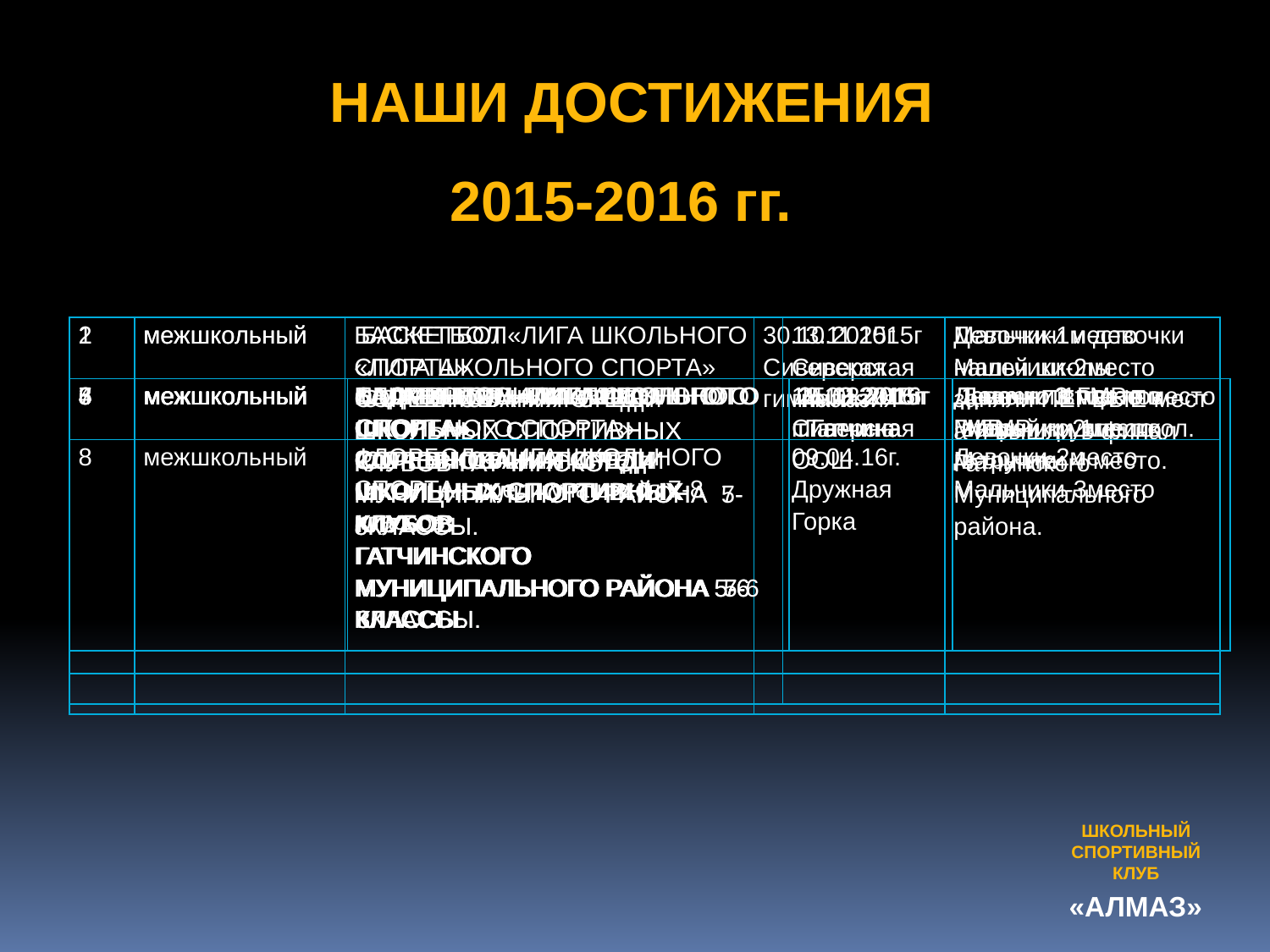

НАШИ ДОСТИЖЕНИЯ
2015-2016 гг.
| 1 | межшкольный | БАСКЕТБОЛ «ЛИГА ШКОЛЬНОГО СПОРТА»  СОРЕВНОВАНИЯ СРЕДИ ШКОЛЬНЫХ СПОРТИВНЫХ КЛУБОВ ГАТЧИНСКОГО МУНИЦИПАЛЬНОГО РАЙОНА  7-8КЛАССЫ. | 30.10.2015г Сиверская гимназия | Девочки-1место Мальчики-2место |
| --- | --- | --- | --- | --- |
| 2 | межшкольный | БАСКЕТБОЛ «ЛИГА ШКОЛЬНОГО СПОРТА»   СОРЕВНОВАНИЯ СРЕДИ ШКОЛЬНЫХ СПОРТИВНЫХ КЛУБОВ ГАТЧИНСКОГО МУНИЦИПАЛЬНОГО РАЙОНА  5-6КЛАССЫ. | 13.11.2015г Сиверская гимназия | Мальчики и девочки нашей школы заняли ПЕРВЫЕ места и вышли в финал  Гатчинского Муниципального района. |
| --- | --- | --- | --- | --- |
| 3 | межшкольный | БАСКЕТБОЛ «ЛИГА ШКОЛЬНОГО СПОРТА»   СОРЕВНОВАНИЯ СРЕДИ ШКОЛЬНЫХ СПОРТИВНЫХ КЛУБОВ  ГАТЧИНСКОГО МУНИЦИПАЛЬНОГО РАЙОНА  5-6 КЛАССЫ. | 15.11.2015 г.Гатчина | Девочки второе место в ГМР. |
| --- | --- | --- | --- | --- |
| 4 | межшкольный | БАДМИНТОН «ЛИГА ШКОЛЬНОГО СПОРТА»    СОРЕВНОВАНИЯ СРЕДИ ШКОЛЬНЫХ СПОРТИВНЫХ КЛУБОВ  ГАТЧИНСКОГО МУНИЦИПАЛЬНОГО РАЙОНА  7-8КЛАССЫ. | 21.11.2015г | Девочки 1 место Мальчики 1место в группе |
| --- | --- | --- | --- | --- |
| 5 | межшкольный | БАДМИНТОН «ЛИГА ШКОЛЬНОГО СПОРТА»  СОРЕВНОВАНИЯ СРЕДИ ШКОЛЬНЫХ СПОРТИВНЫХ КЛУБОВ  ГАТЧИНСКОГО МУНИЦИПАЛЬНОГО РАЙОНА 5-6 КЛАССЫ | 11.12.2015г г.Гатчина | Девочки 3 место в ГМР. Мальчики 4 место. |
| --- | --- | --- | --- | --- |
| 6 | межшкольный | ЛЫЖНЫЕ ГОНКИ «ЛИГА ШКОЛЬНОГО СПОРТА» СОРЕВНОВАНИЯ СРЕДИ ШКОЛЬНЫХ СПОРТИВНЫХ КЛУБОВ  ГАТЧИНСКОГО МУНИЦИПАЛЬНОГО РАЙОНА  7-8КЛАССЫ. | 25.02.2016г г.Гатчина | 1 место в ГМР по второй группе школ. |
| --- | --- | --- | --- | --- |
| 7 | межшкольный | ФЛОРБОЛ «ЛИГА ШКОЛЬНОГО СПОРТА»  СОРЕВНОВАНИЯ СРЕДИ ШКОЛЬНЫХ СПОРТИВНЫХ КЛУБОВ  ГАТЧИНСКОГО МУНИЦИПАЛЬНОГО РАЙОНА 5-6 КЛАССЫ. | 19.03.2016г Сиверская ООШ | Девочки 1 место Мальчики 2место |
| --- | --- | --- | --- | --- |
| 8 | межшкольный | ФЛОРБОЛ «ЛИГА ШКОЛЬНОГО СПОРТА» среди учашихся 7-8 классов | 09.04.16г. Дружная Горка | Девочки-2место Мальчики-3место |
| --- | --- | --- | --- | --- |
ШКОЛЬНЫЙ
СПОРТИВНЫЙ
КЛУБ
«АЛМАЗ»